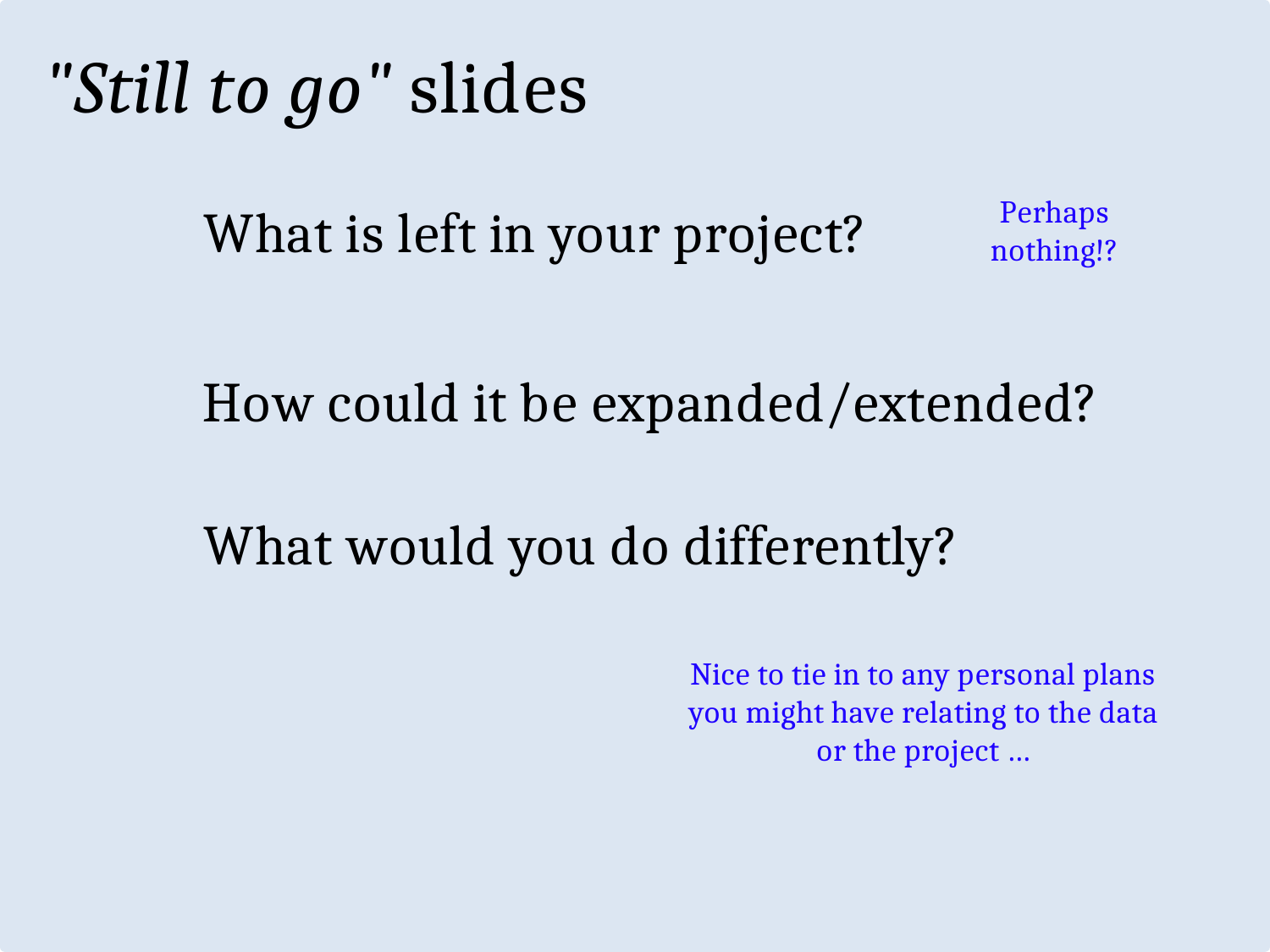

"Still to go" slides
Perhaps nothing!?
What is left in your project?
How could it be expanded/extended?
What would you do differently?
Nice to tie in to any personal plans you might have relating to the data or the project …